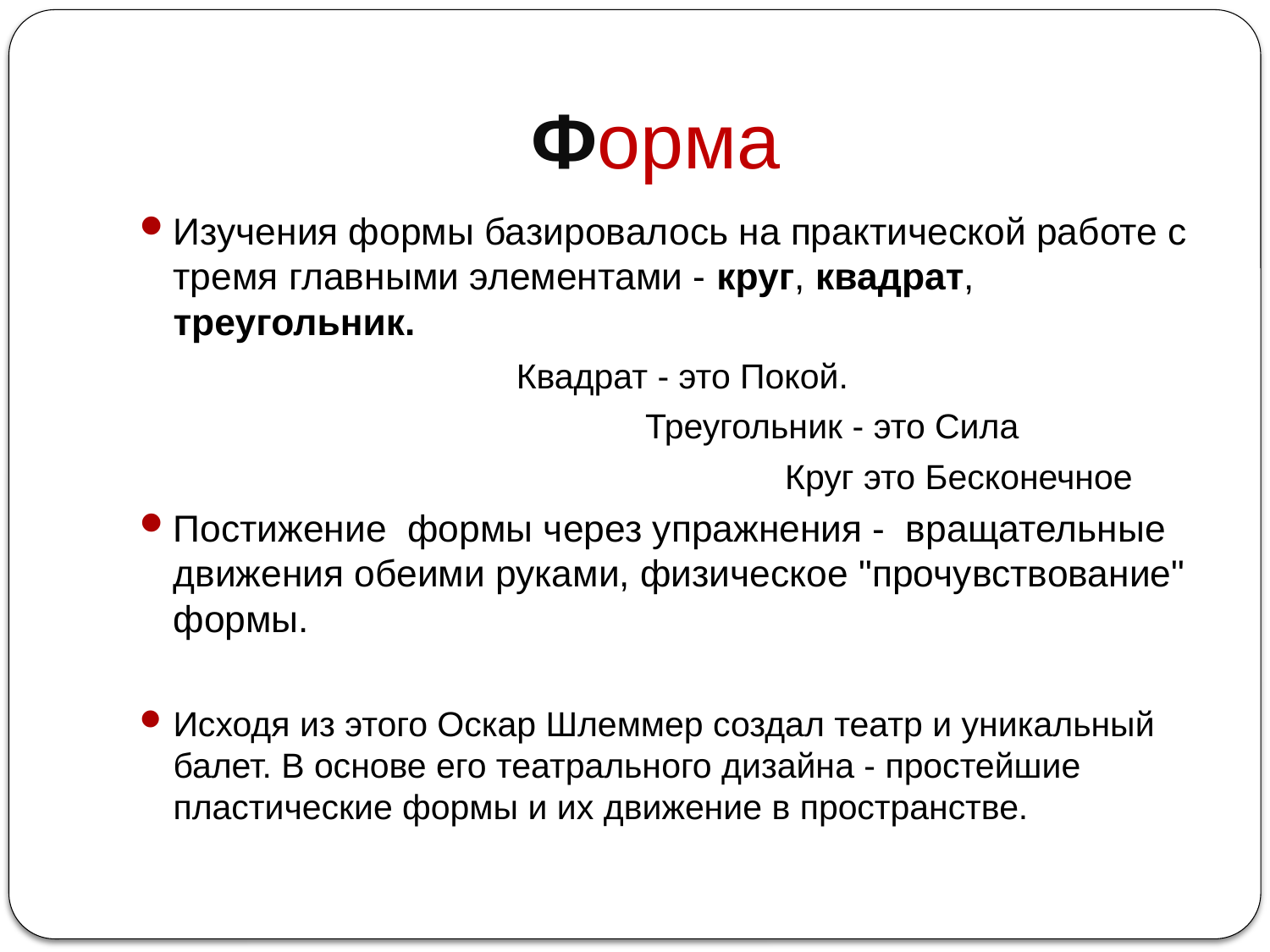

# Форма
Изучения формы базировалось на практической работе с тремя главными элементами - круг, квадрат, треугольник.
    Квадрат - это Покой.
                                   Треугольник - это Сила
                                                            Круг это Бесконечное
Постижение  формы через упражнения -  вращательные движения обеими руками, физическое "прочувствование" формы.

Исходя из этого Оскар Шлеммер создал театр и уникальный балет. В основе его театрального дизайна - простейшие пластические формы и их движение в пространстве.